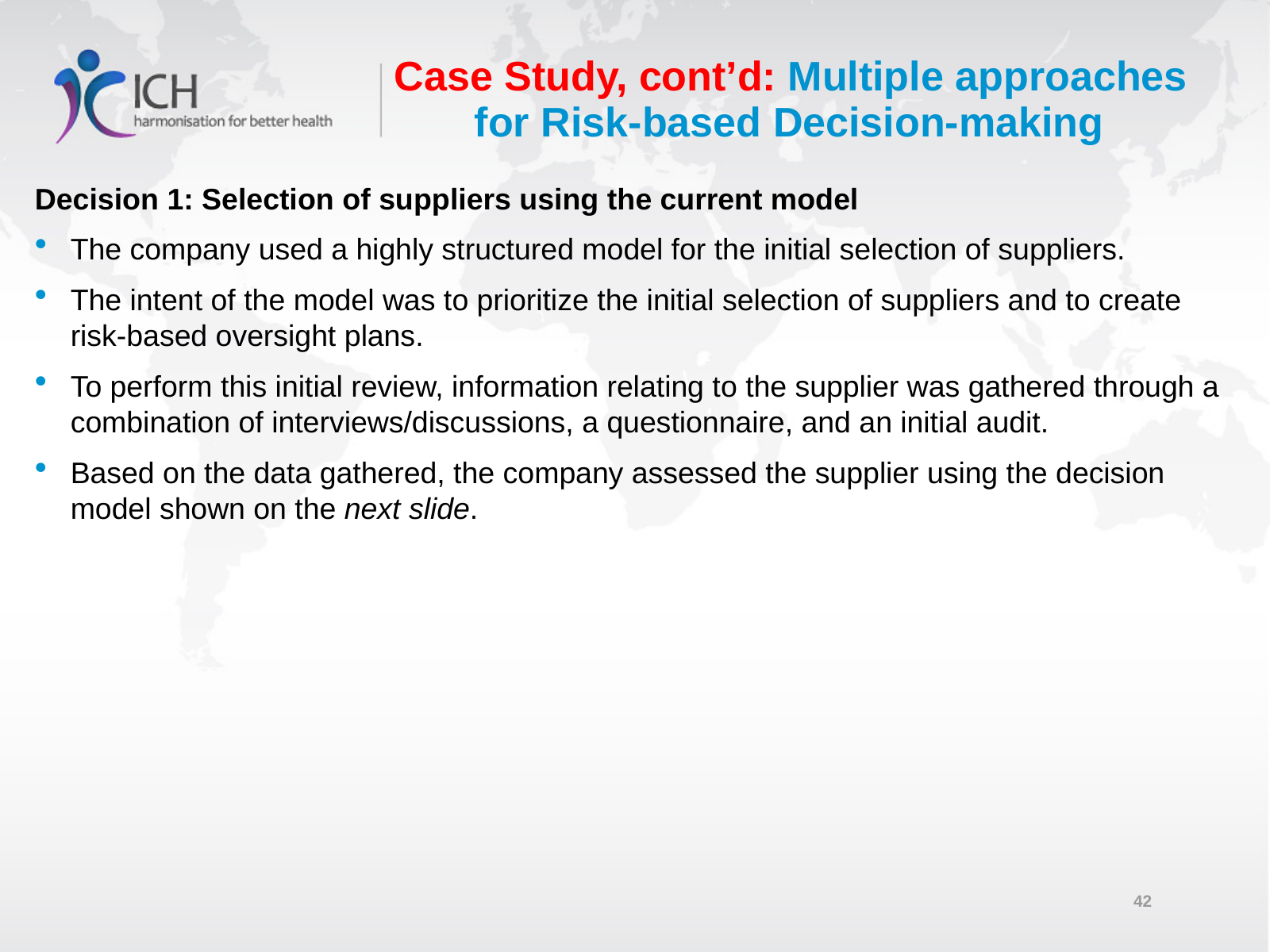

# Case Study, cont’d: Multiple approaches                  for Risk-based Decision-making
Decision 1: Selection of suppliers using the current model
The company used a highly structured model for the initial selection of suppliers.
The intent of the model was to prioritize the initial selection of suppliers and to create risk-based oversight plans.
To perform this initial review, information relating to the supplier was gathered through a combination of interviews/discussions, a questionnaire, and an initial audit.
Based on the data gathered, the company assessed the supplier using the decision model shown on the next slide.